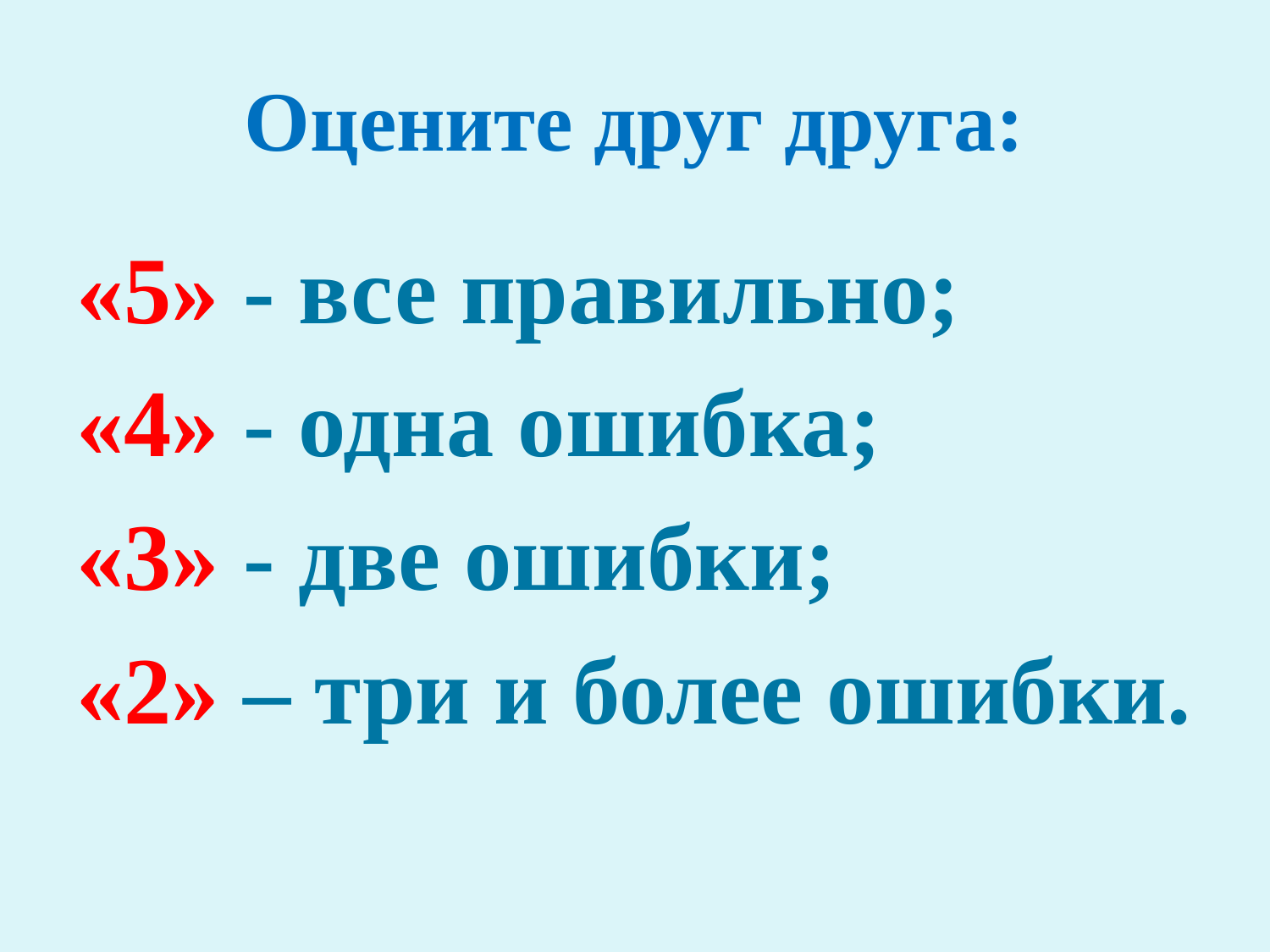

# Оцените друг друга:
«5» - все правильно;
«4» - одна ошибка;
«3» - две ошибки;
«2» – три и более ошибки.